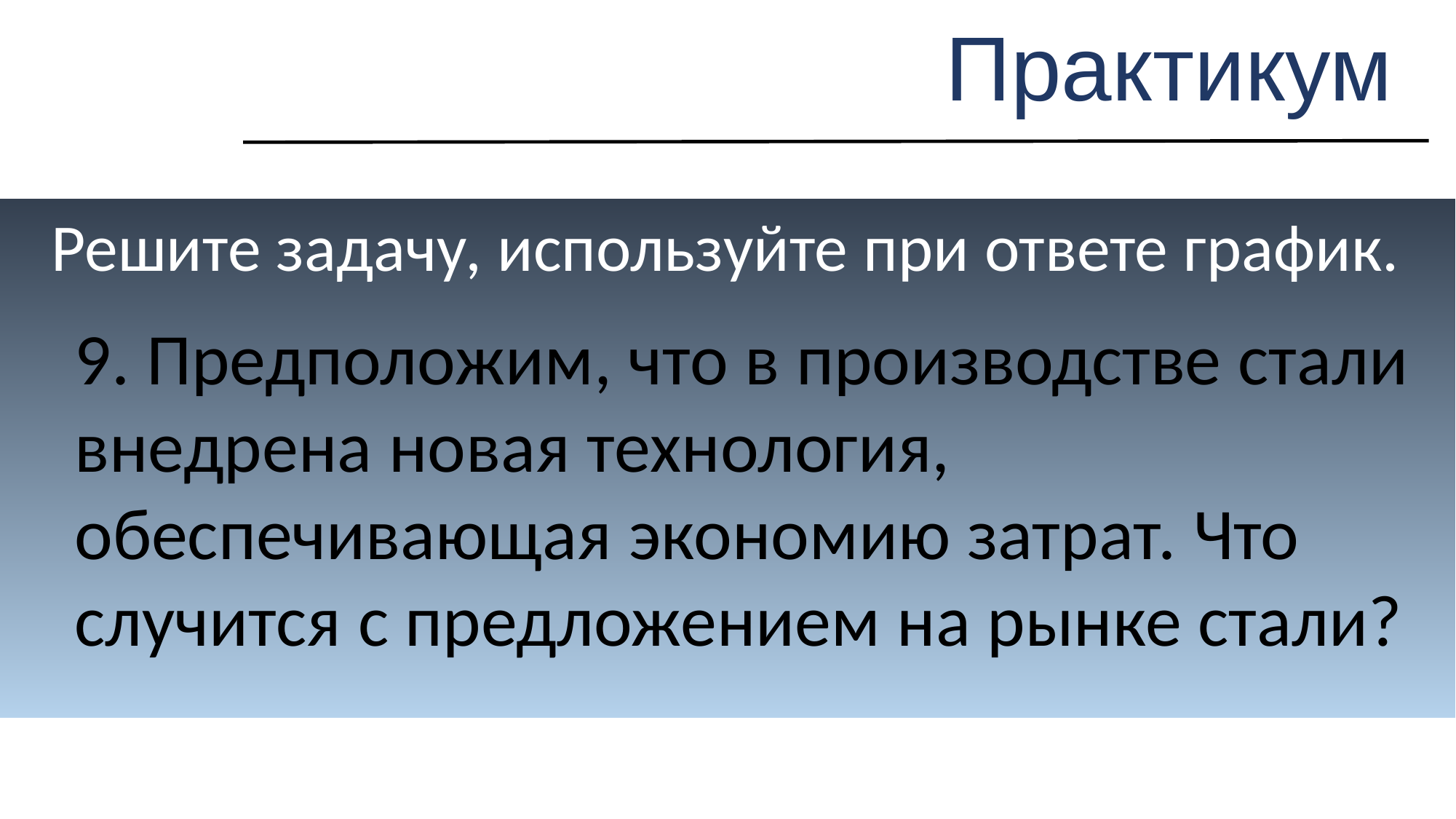

Практикум

Решите задачу, используйте при ответе график.
9. Предположим, что в производстве стали внедрена новая технология, обеспечивающая экономию затрат. Что случится с предложением на рынке стали?